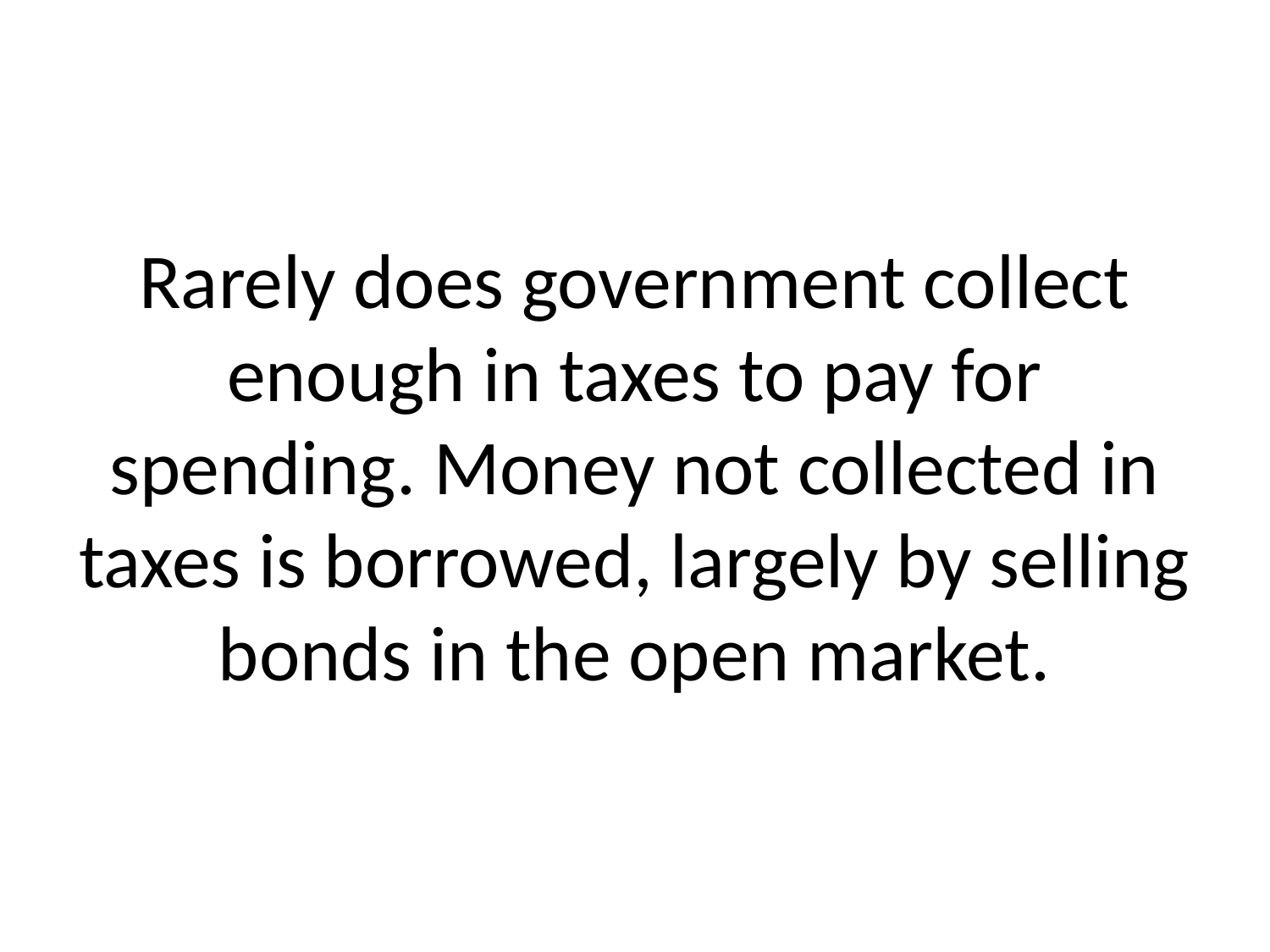

# Rarely does government collect enough in taxes to pay for spending. Money not collected in taxes is borrowed, largely by selling bonds in the open market.